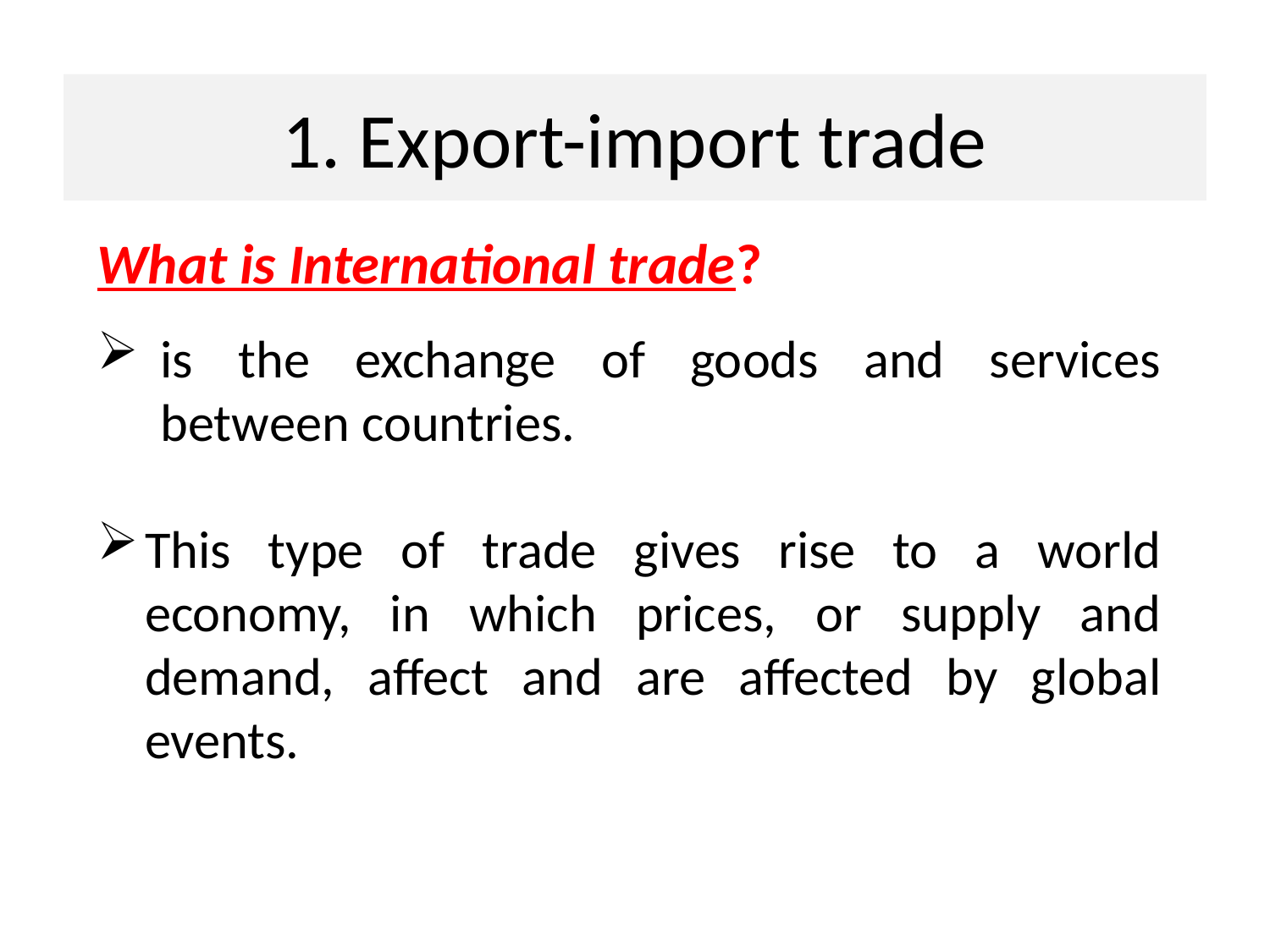

# 1. Export-import trade

What is International trade?

is the exchange of goods and services between countries.

This type of trade gives rise to a world economy, in which prices, or supply and demand, affect and are affected by global events.